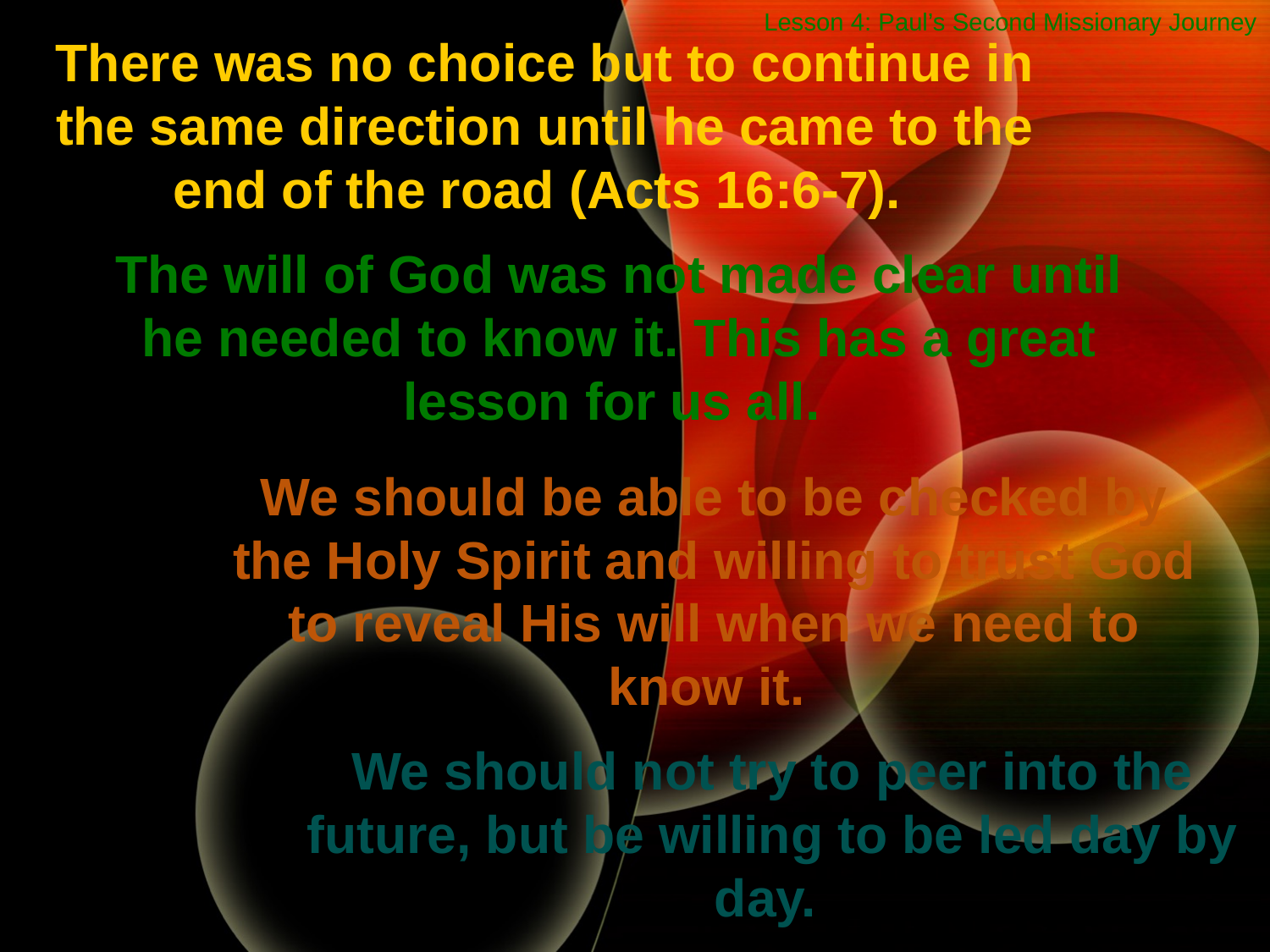

Lesson 4: Paul’s Second Missionary Journey
There was no choice but to continue in the same direction until he came to the end of the road (Acts 16:6-7).
The will of God was not made clear until he needed to know it. This has a great lesson for us all.
We should be able to be checked by the Holy Spirit and willing to trust God to reveal His will when we need to know it.
We should not try to peer into the future, but be willing to be led day by day.